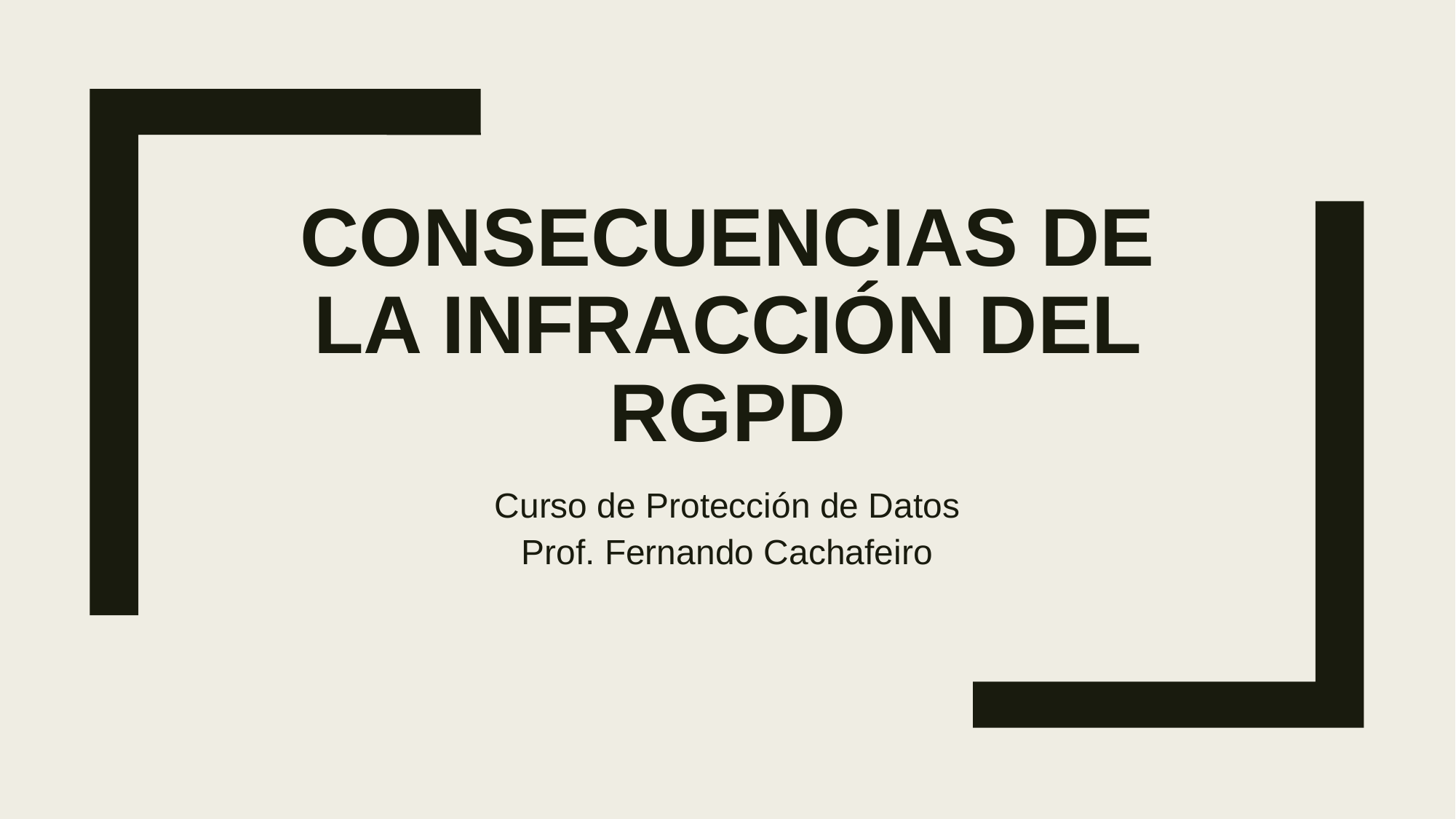

# CONSECUENCIAS DE LA INFRACCIÓN DEL RGPD
Curso de Protección de Datos
Prof. Fernando Cachafeiro